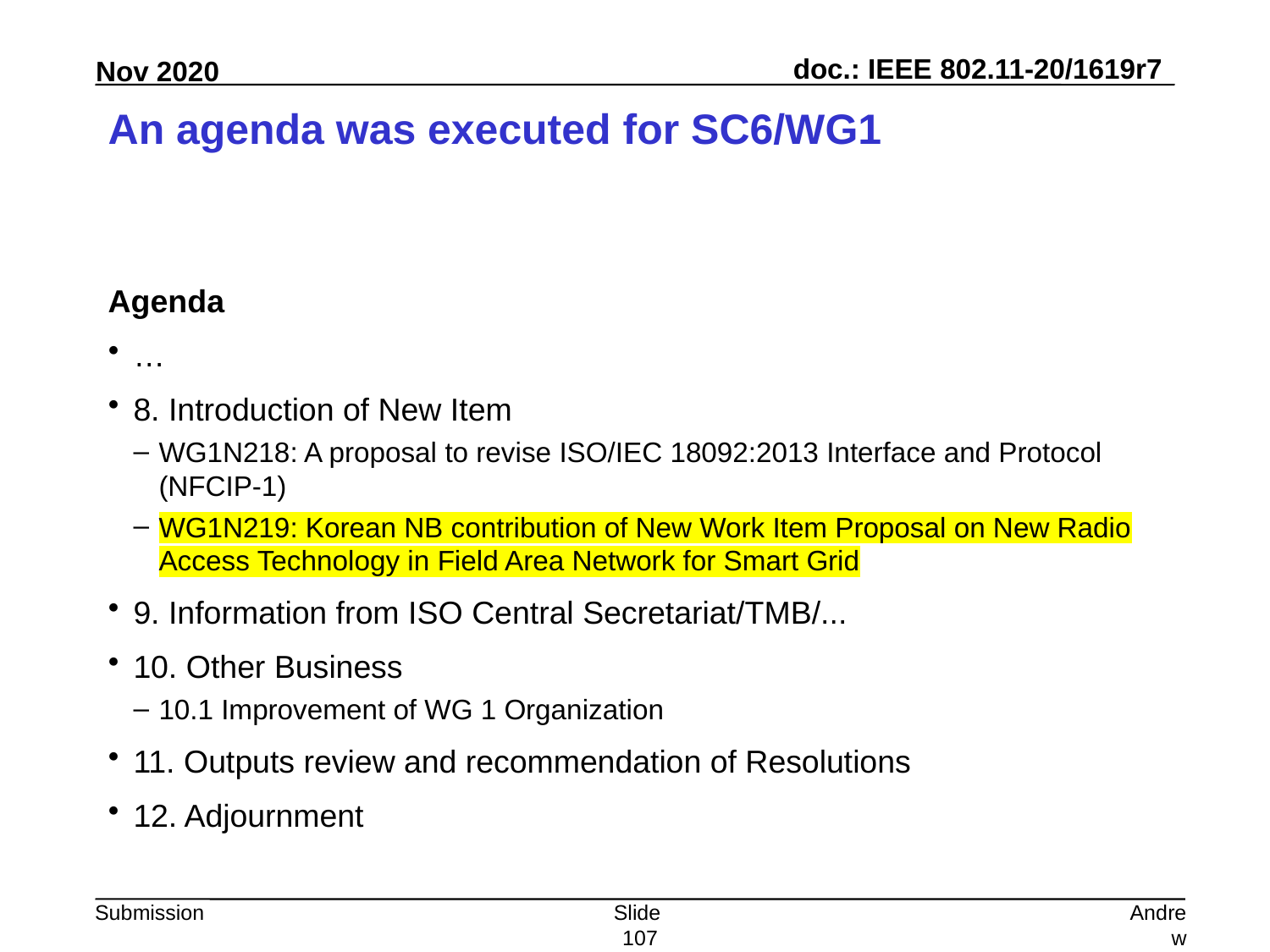

# An agenda was executed for SC6/WG1
Agenda
…
8. Introduction of New Item
WG1N218: A proposal to revise ISO/IEC 18092:2013 Interface and Protocol (NFCIP-1)
WG1N219: Korean NB contribution of New Work Item Proposal on New Radio Access Technology in Field Area Network for Smart Grid
9. Information from ISO Central Secretariat/TMB/...
10. Other Business
10.1 Improvement of WG 1 Organization
11. Outputs review and recommendation of Resolutions
12. Adjournment

Slide 107
Andrew Myles, Cisco